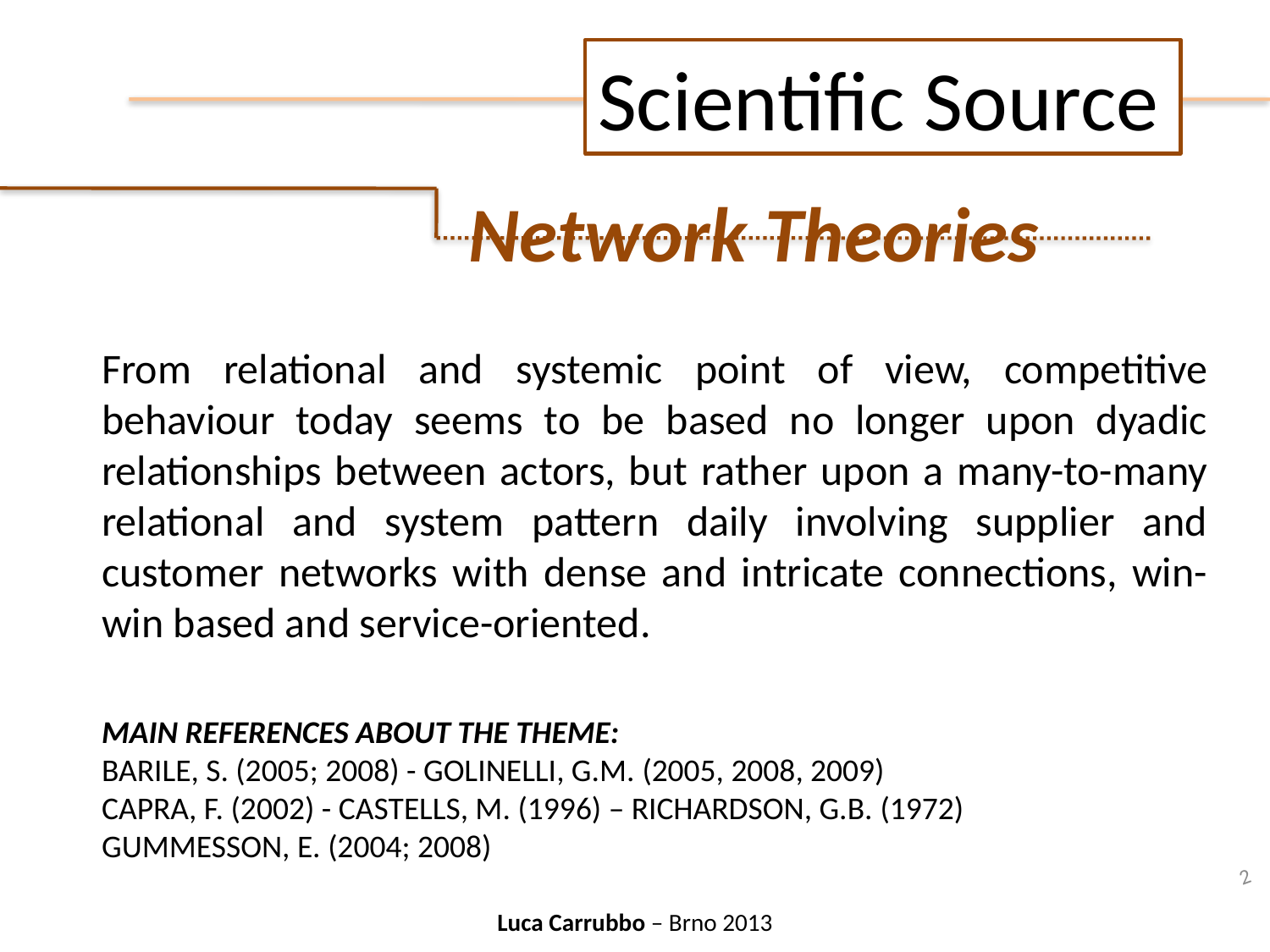

Scientific Source
Network Theories
From relational and systemic point of view, competitive behaviour today seems to be based no longer upon dyadic relationships between actors, but rather upon a many-to-many relational and system pattern daily involving supplier and customer networks with dense and intricate connections, win-win based and service-oriented.

Main References about the theme:
Barile, S. (2005; 2008) - Golinelli, G.M. (2005, 2008, 2009)
Capra, F. (2002) - Castells, M. (1996) – Richardson, G.B. (1972)
Gummesson, E. (2004; 2008)
2